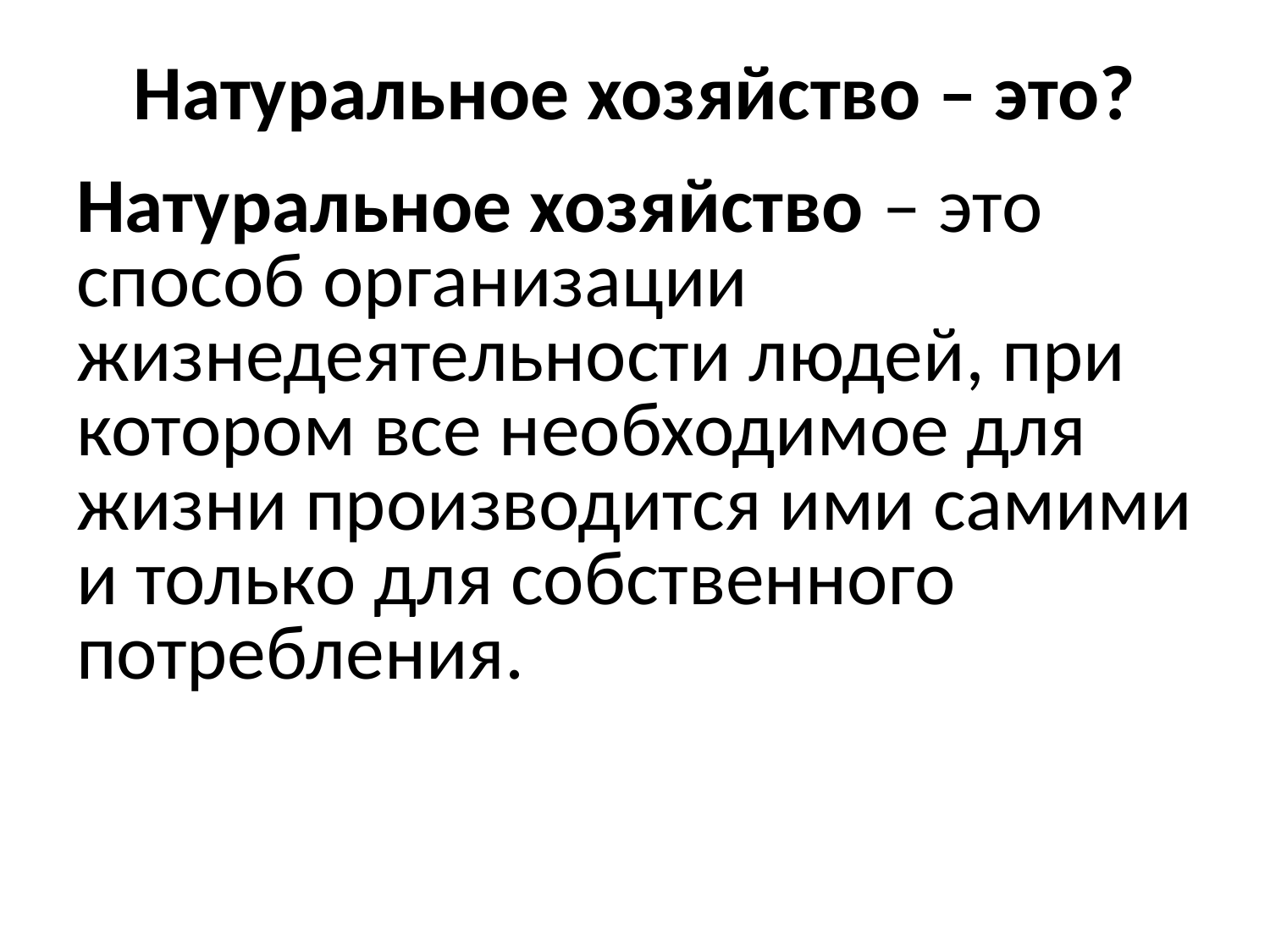

# Натуральное хозяйство – это?
Натуральное хозяйство – это способ организации жизнедеятельности людей, при котором все необходимое для жизни производится ими самими и только для собственного потребления.